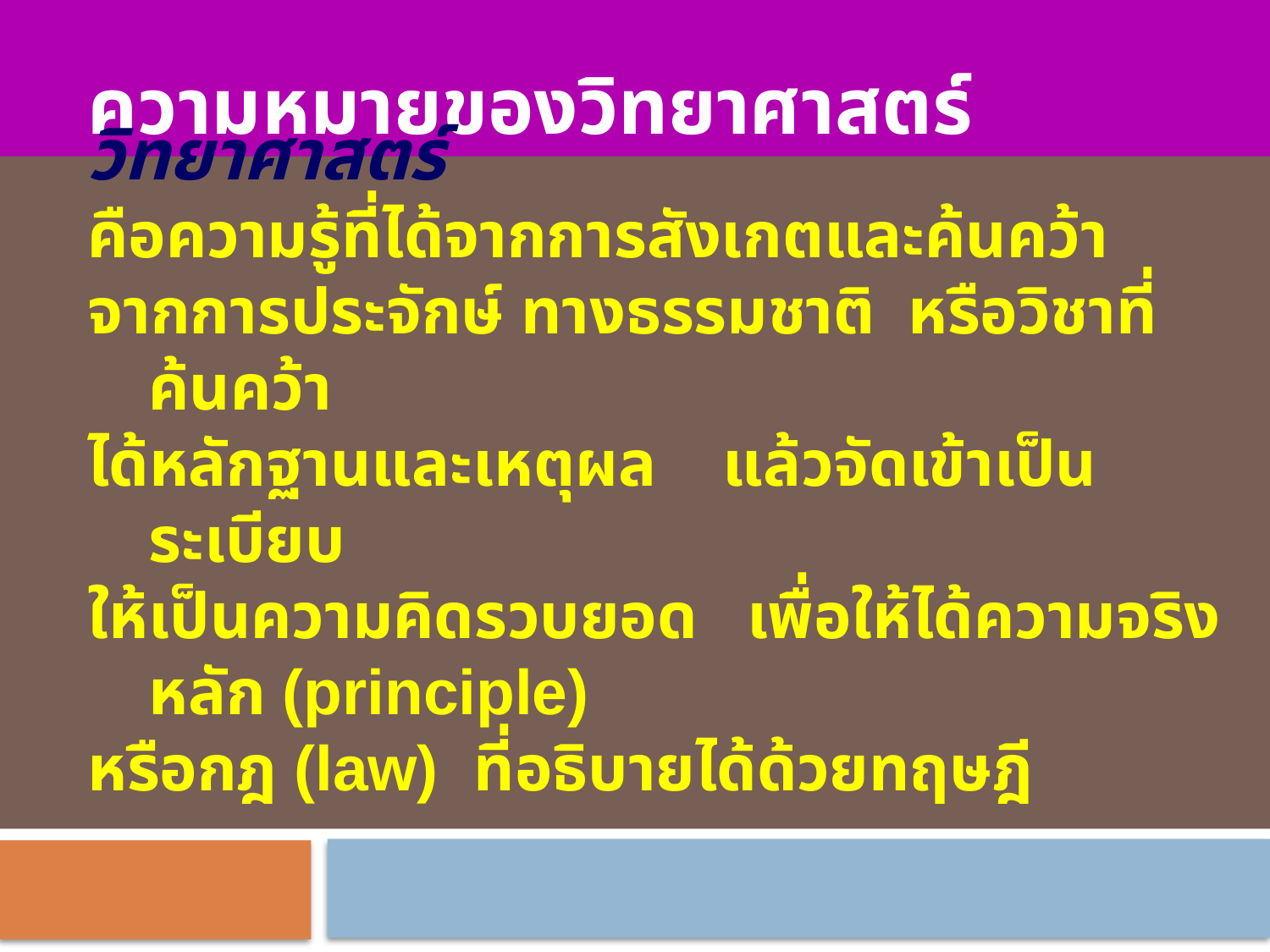

# ความหมายของวิทยาศาสตร์
2
วิทยาศาสตร์
คือความรู้ที่ได้จากการสังเกตและค้นคว้า
จากการประจักษ์ ทางธรรมชาติ  หรือวิชาที่ค้นคว้า
ได้หลักฐานและเหตุผล    แล้วจัดเข้าเป็นระเบียบ
ให้เป็นความคิดรวบยอด   เพื่อให้ได้ความจริงหลัก (principle)
หรือกฎ (law)  ที่อธิบายได้ด้วยทฤษฎี